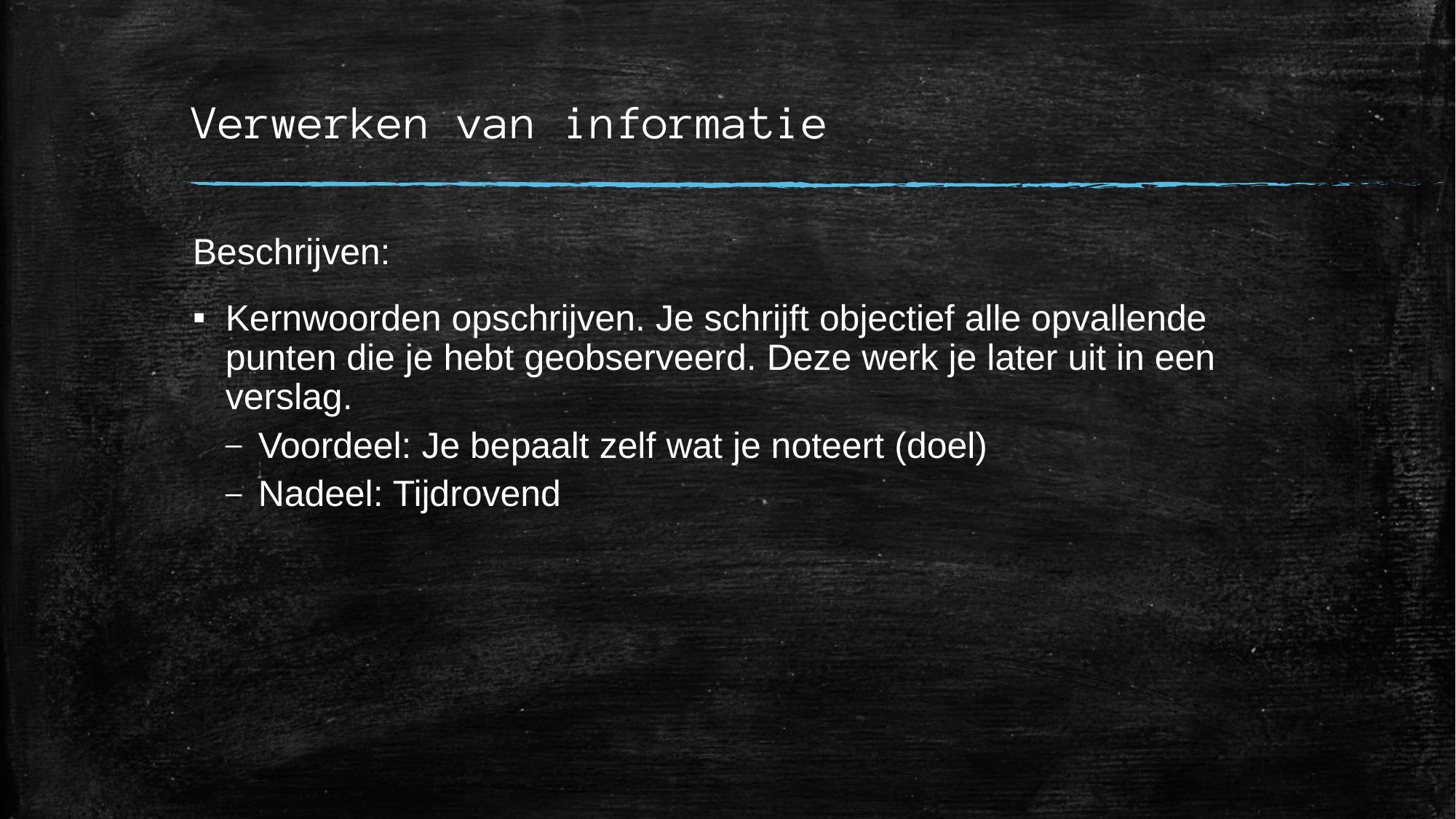

# Verwerken van informatie
Beschrijven:
Kernwoorden opschrijven. Je schrijft objectief alle opvallende punten die je hebt geobserveerd. Deze werk je later uit in een verslag.
Voordeel: Je bepaalt zelf wat je noteert (doel)
Nadeel: Tijdrovend